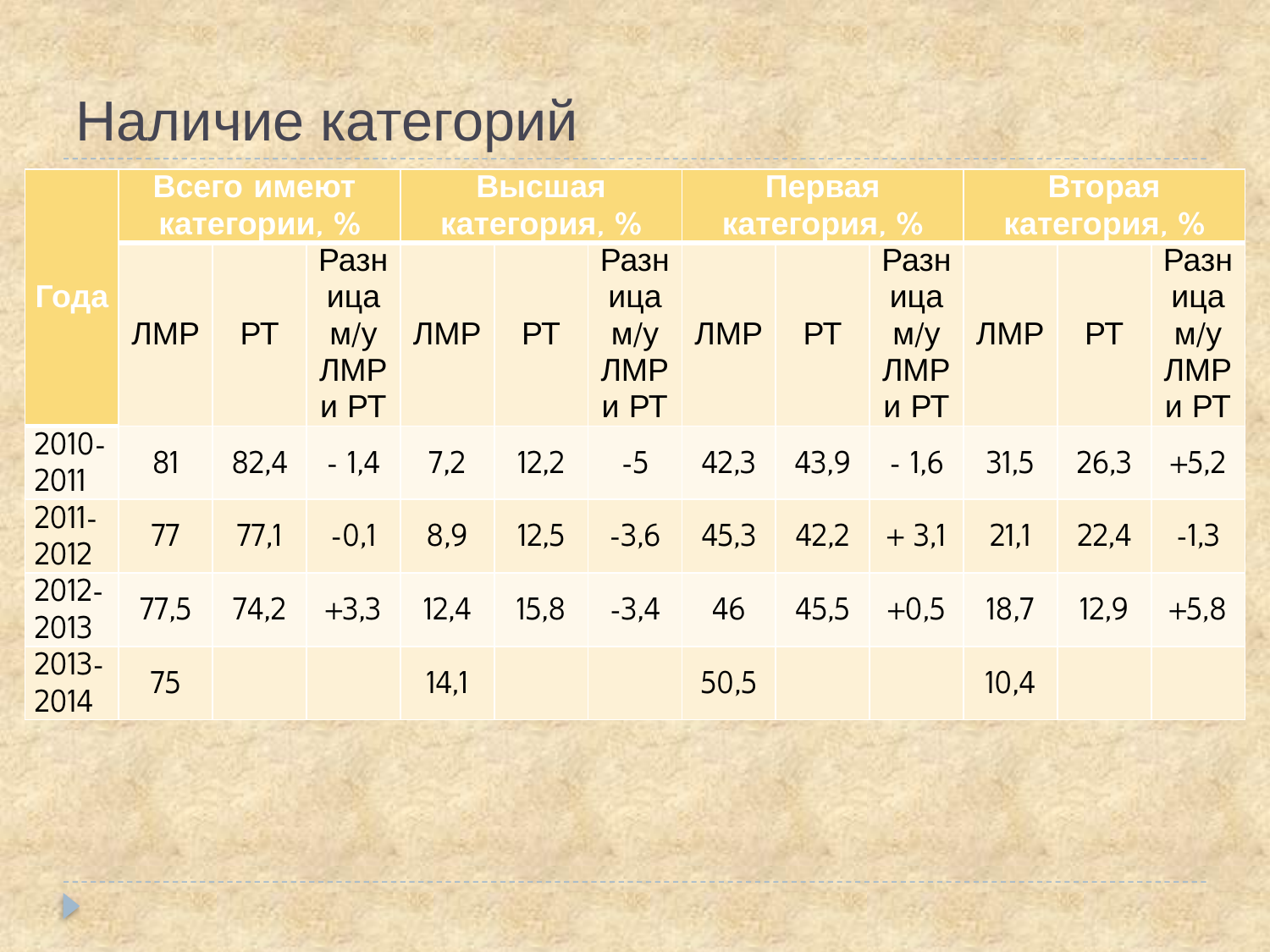

# Наличие категорий
| Года | Всего имеют категории, % |  |  | Высшая категория, % |  |  | Первая категория, % |  |  | Вторая категория, % |  |  |
| --- | --- | --- | --- | --- | --- | --- | --- | --- | --- | --- | --- | --- |
|  | ЛМР | РТ | Разница м/у ЛМР и РТ | ЛМР | РТ | Разница м/у ЛМР и РТ | ЛМР | РТ | Разница м/у ЛМР и РТ | ЛМР | РТ | Разница м/у ЛМР и РТ |
| 2010-2011 | 81 | 82,4 | - 1,4 | 7,2 | 12,2 | -5 | 42,3 | 43,9 | - 1,6 | 31,5 | 26,3 | +5,2 |
| 2011-2012 | 77 | 77,1 | -0,1 | 8,9 | 12,5 | -3,6 | 45,3 | 42,2 | + 3,1 | 21,1 | 22,4 | -1,3 |
| 2012-2013 | 77,5 | 74,2 | +3,3 | 12,4 | 15,8 | -3,4 | 46 | 45,5 | +0,5 | 18,7 | 12,9 | +5,8 |
| 2013-2014 | 75 |  |  | 14,1 |  |  | 50,5 |  |  | 10,4 |  |  |